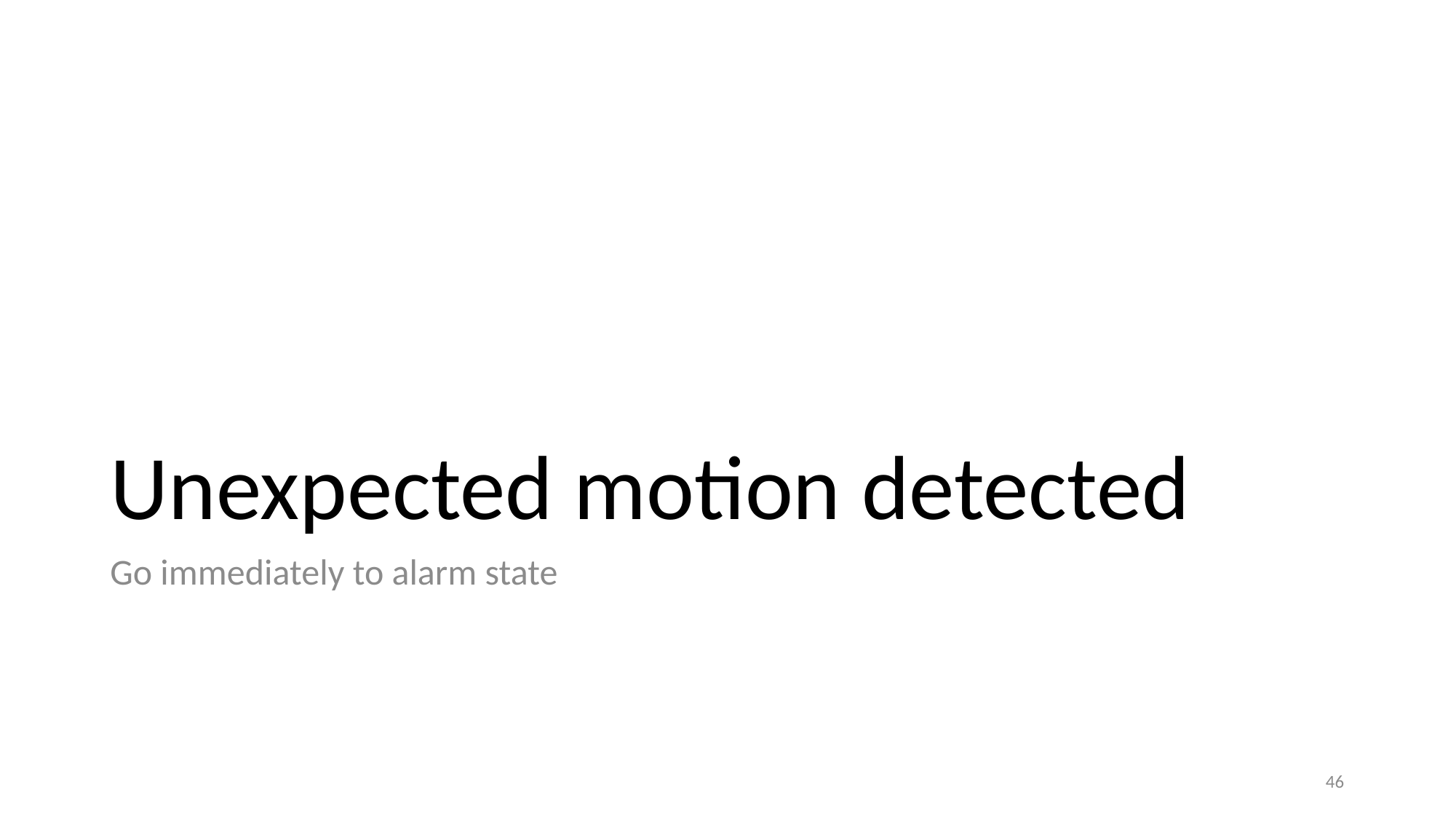

# Unexpected motion detected
Go immediately to alarm state
46